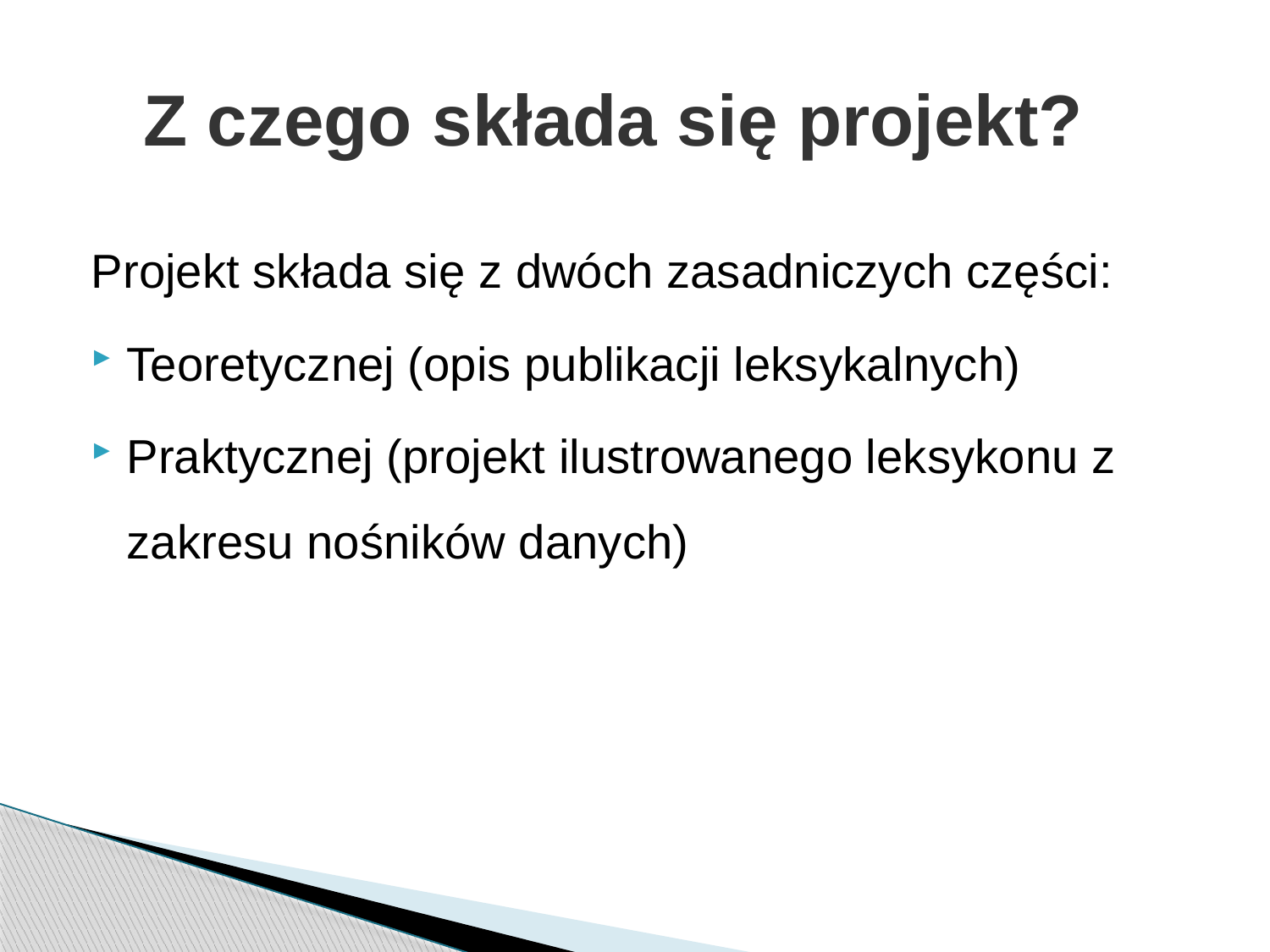

# Z czego składa się projekt?
Projekt składa się z dwóch zasadniczych części:
Teoretycznej (opis publikacji leksykalnych)
Praktycznej (projekt ilustrowanego leksykonu z zakresu nośników danych)